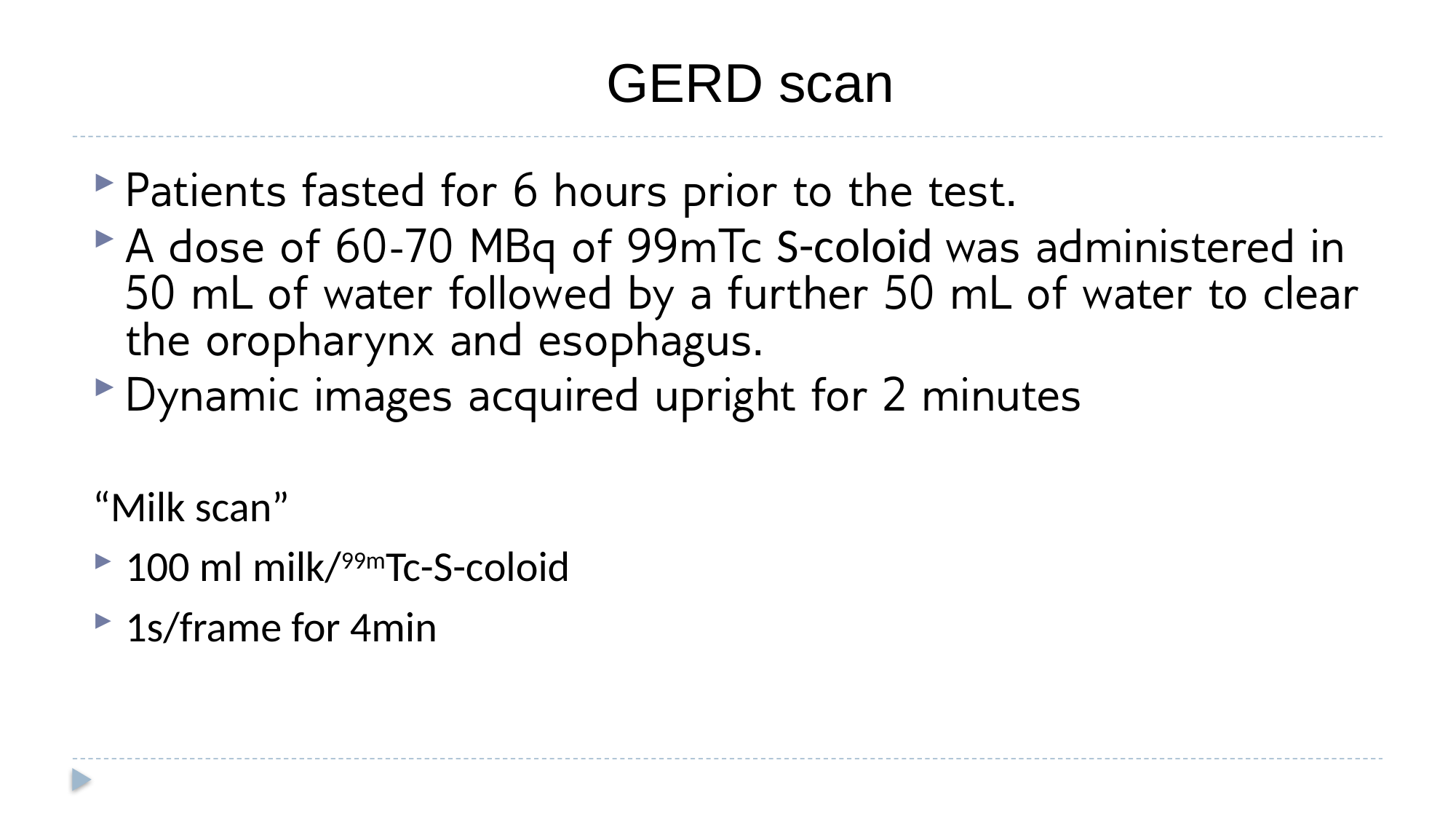

GERD scan
Patients fasted for 6 hours prior to the test.
A dose of 60-70 MBq of 99mTc S-coloid was administered in 50 mL of water followed by a further 50 mL of water to clear the oropharynx and esophagus.
Dynamic images acquired upright for 2 minutes

“Milk scan”
100 ml milk/99mTc-S-coloid
1s/frame for 4min